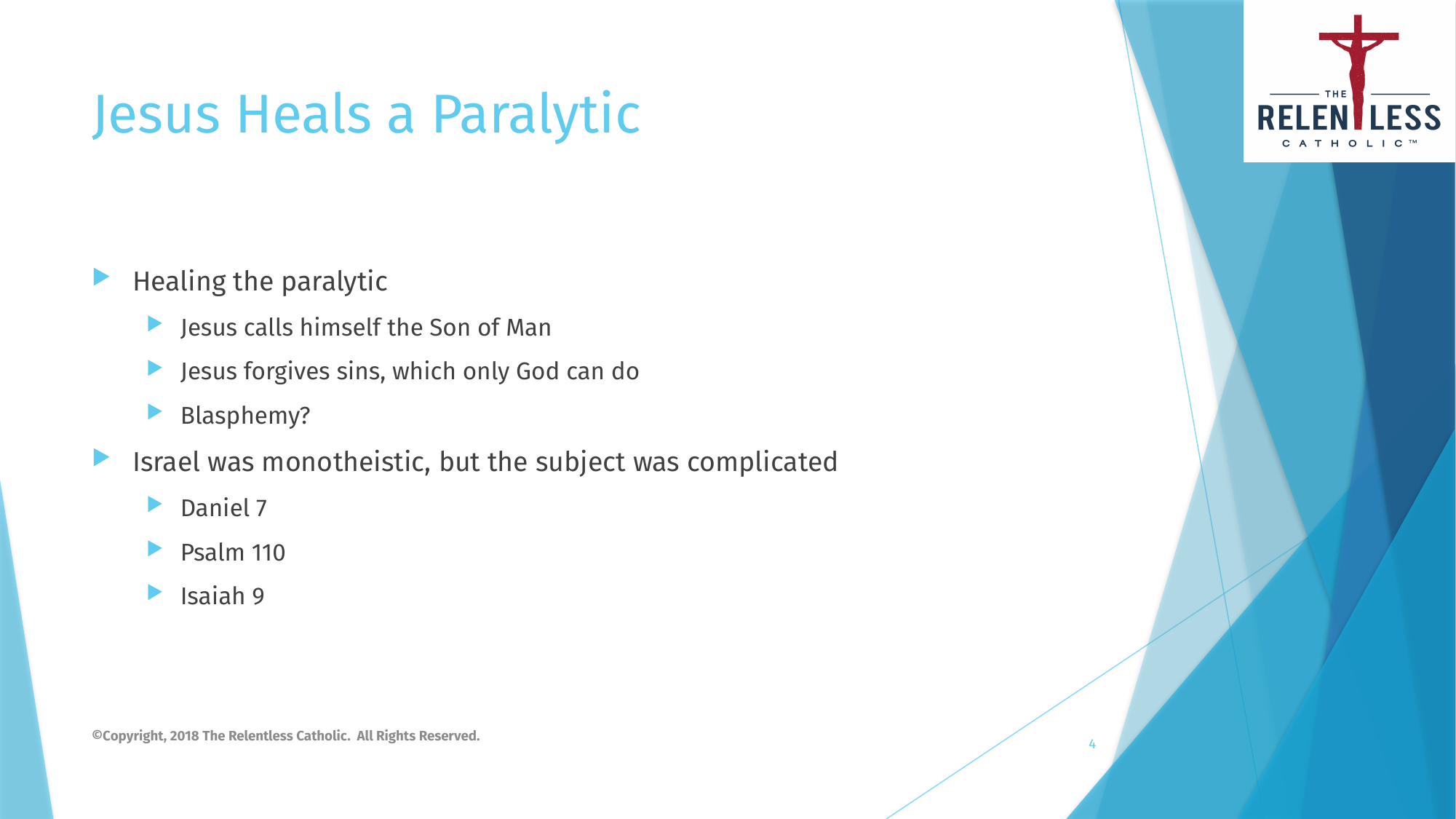

# Jesus Heals a Paralytic
Healing the paralytic
Jesus calls himself the Son of Man
Jesus forgives sins, which only God can do
Blasphemy?
Israel was monotheistic, but the subject was complicated
Daniel 7
Psalm 110
Isaiah 9

©Copyright, 2018 The Relentless Catholic.  All Rights Reserved.

4